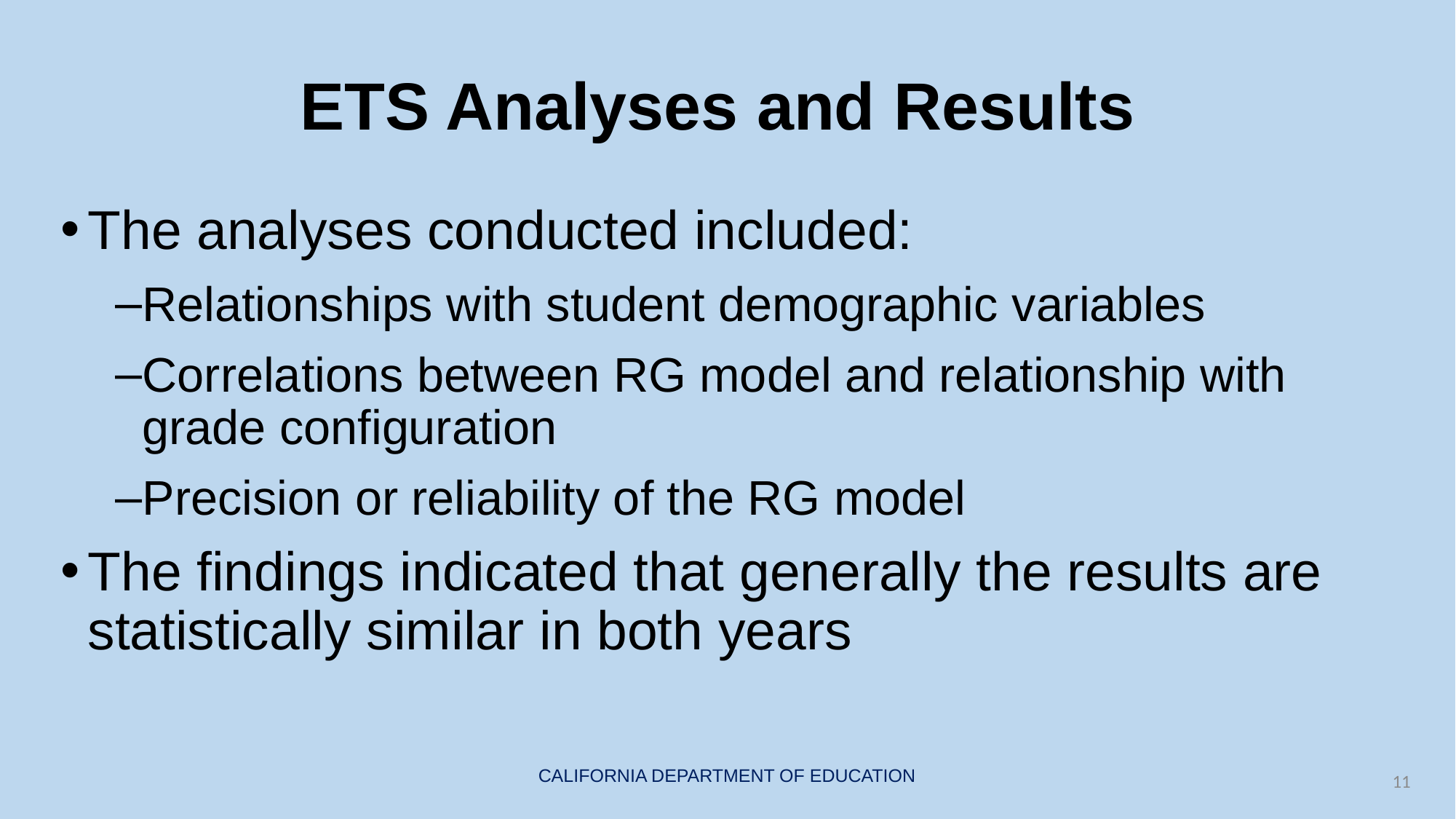

# ETS Analyses and Results
The analyses conducted included:
Relationships with student demographic variables
Correlations between RG model and relationship with grade configuration
Precision or reliability of the RG model
The findings indicated that generally the results are statistically similar in both years
11